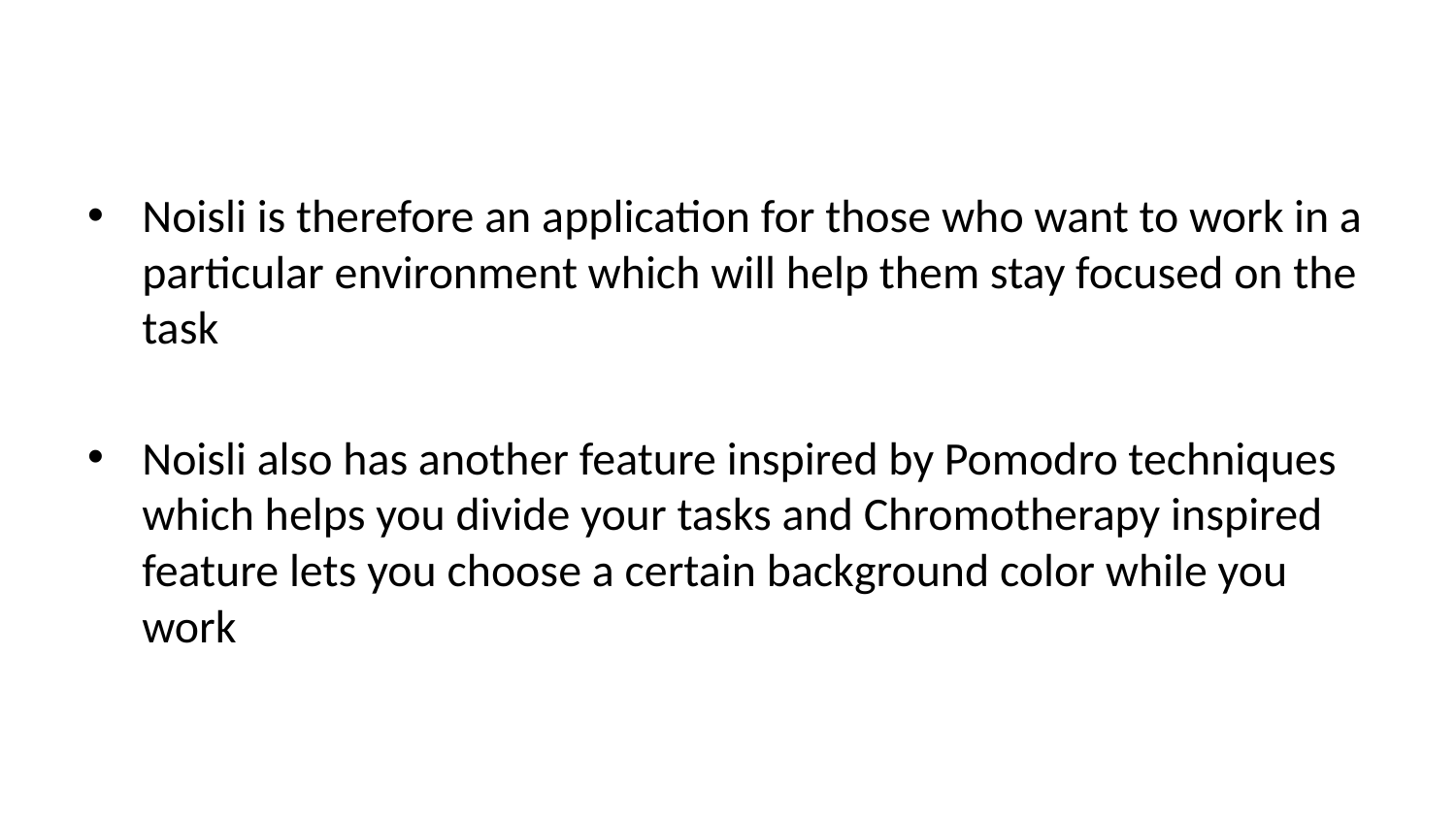

Noisli is therefore an application for those who want to work in a particular environment which will help them stay focused on the task

Noisli also has another feature inspired by Pomodro techniques which helps you divide your tasks and Chromotherapy inspired feature lets you choose a certain background color while you work